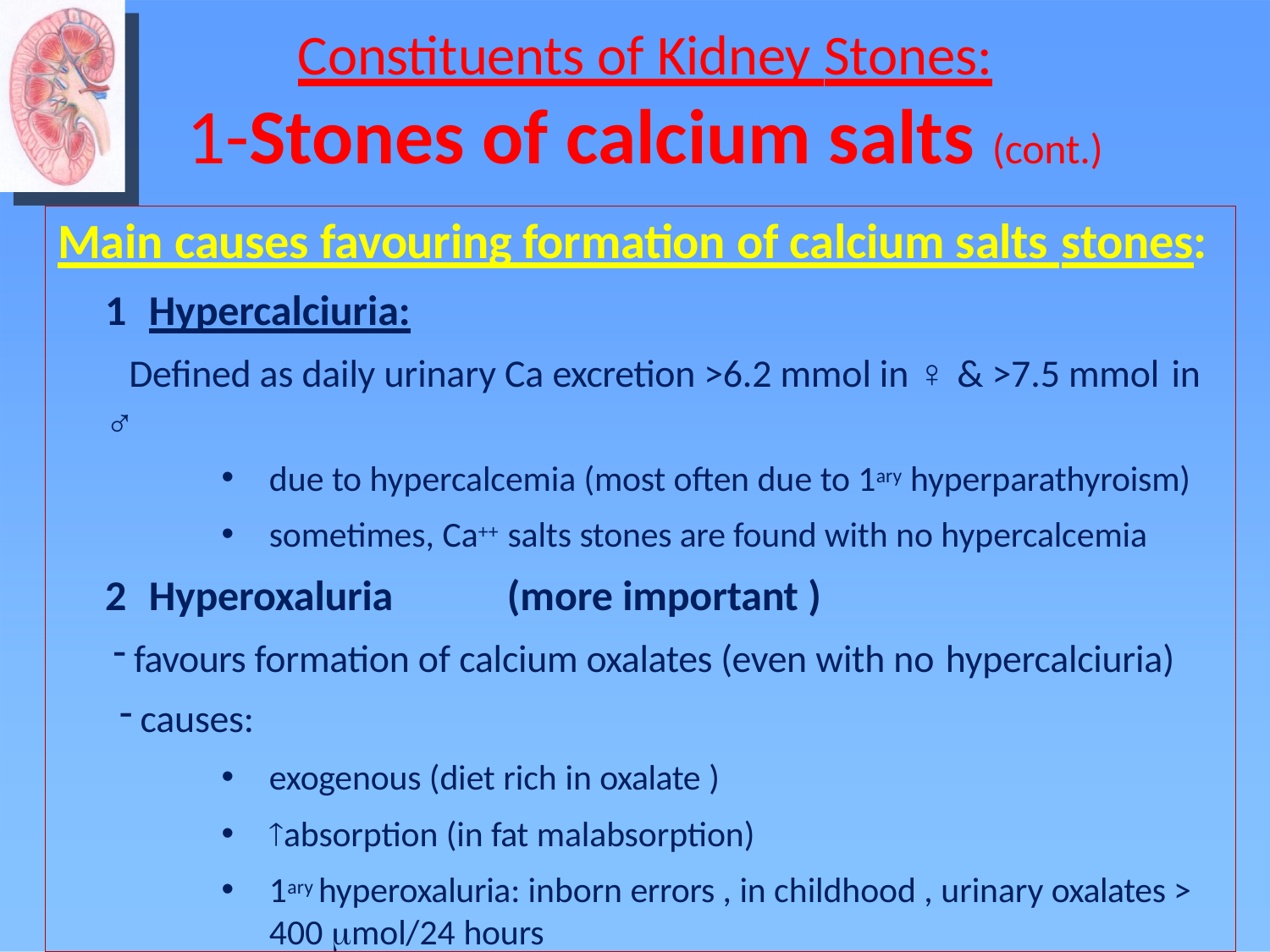

# Constituents of Kidney Stones:
1-Stones of calcium salts (cont.)

Main causes favouring formation of calcium salts stones:
Hypercalciuria:
Defined as daily urinary Ca excretion >6.2 mmol in ♀ & >7.5 mmol in
♂
due to hypercalcemia (most often due to 1ary hyperparathyroism)
sometimes, Ca++  salts stones are found with no hypercalcemia
Hyperoxaluria	(more important )
favours formation of calcium oxalates (even with no hypercalciuria)
causes:
exogenous (diet rich in oxalate )
↑absorption (in fat malabsorption)
1ary hyperoxaluria: inborn errors , in childhood , urinary oxalates >  400 μmol/24 hours